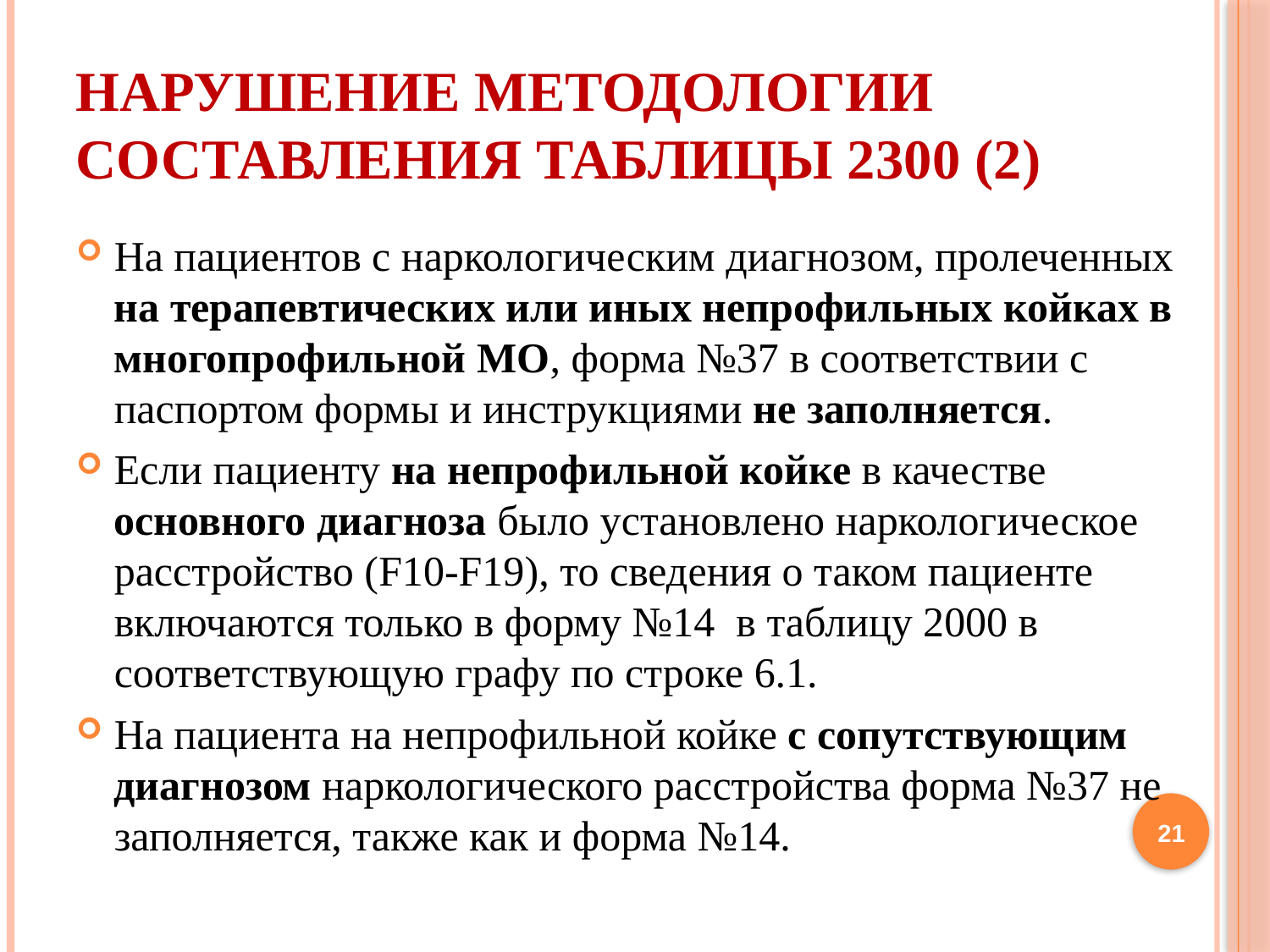

# Нарушение методологии составления таблицы 2300 (2)
На пациентов с наркологическим диагнозом, пролеченных на терапевтических или иных непрофильных койках в многопрофильной МО, форма №37 в соответствии с паспортом формы и инструкциями не заполняется.
Если пациенту на непрофильной койке в качестве основного диагноза было установлено наркологическое расстройство (F10-F19), то сведения о таком пациенте включаются только в форму №14  в таблицу 2000 в соответствующую графу по строке 6.1.
На пациента на непрофильной койке с сопутствующим диагнозом наркологического расстройства форма №37 не заполняется, также как и форма №14.
21